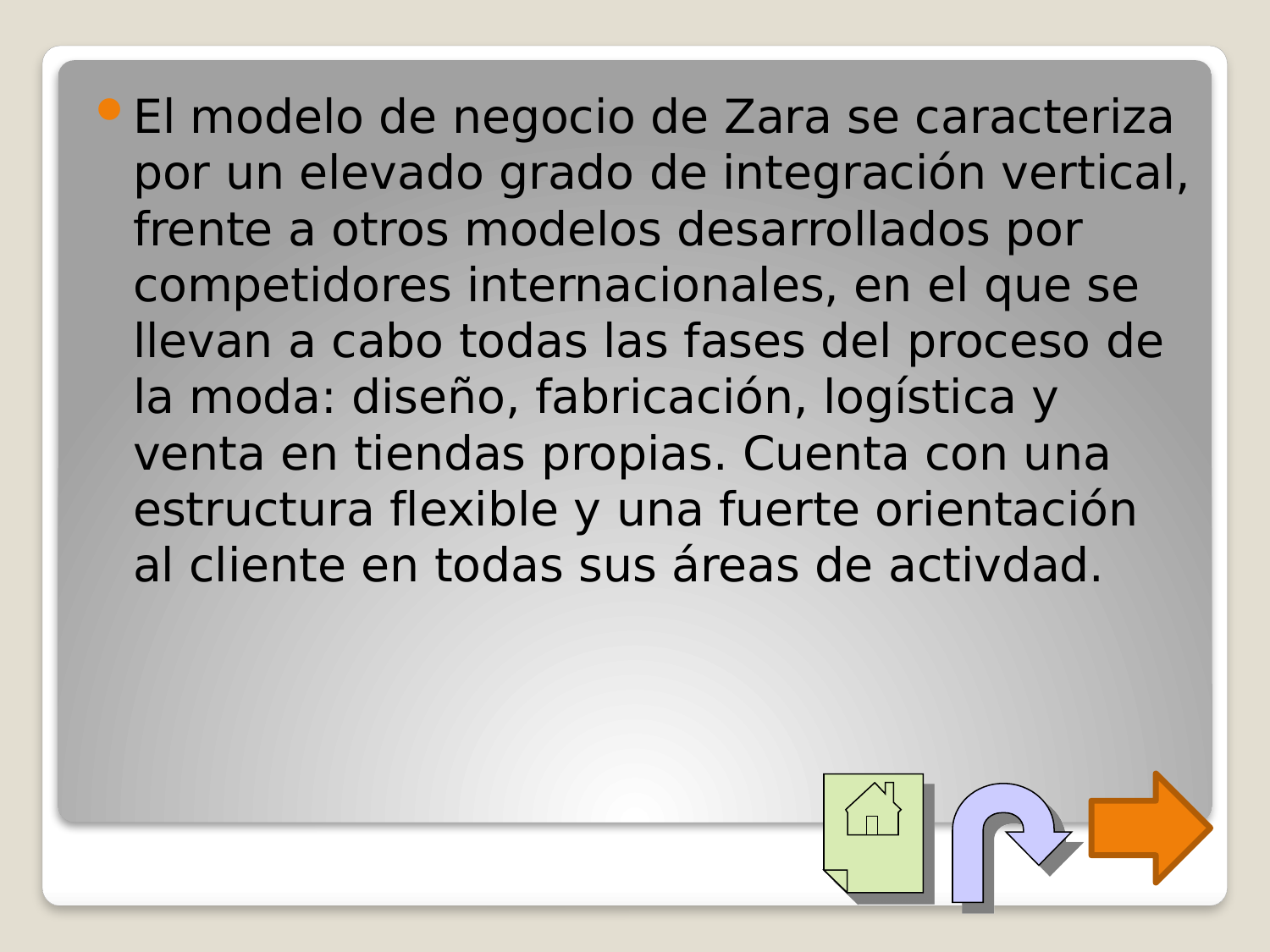

El modelo de negocio de Zara se caracteriza por un elevado grado de integración vertical, frente a otros modelos desarrollados por competidores internacionales, en el que se llevan a cabo todas las fases del proceso de la moda: diseño, fabricación, logística y venta en tiendas propias. Cuenta con una estructura flexible y una fuerte orientación al cliente en todas sus áreas de activdad.